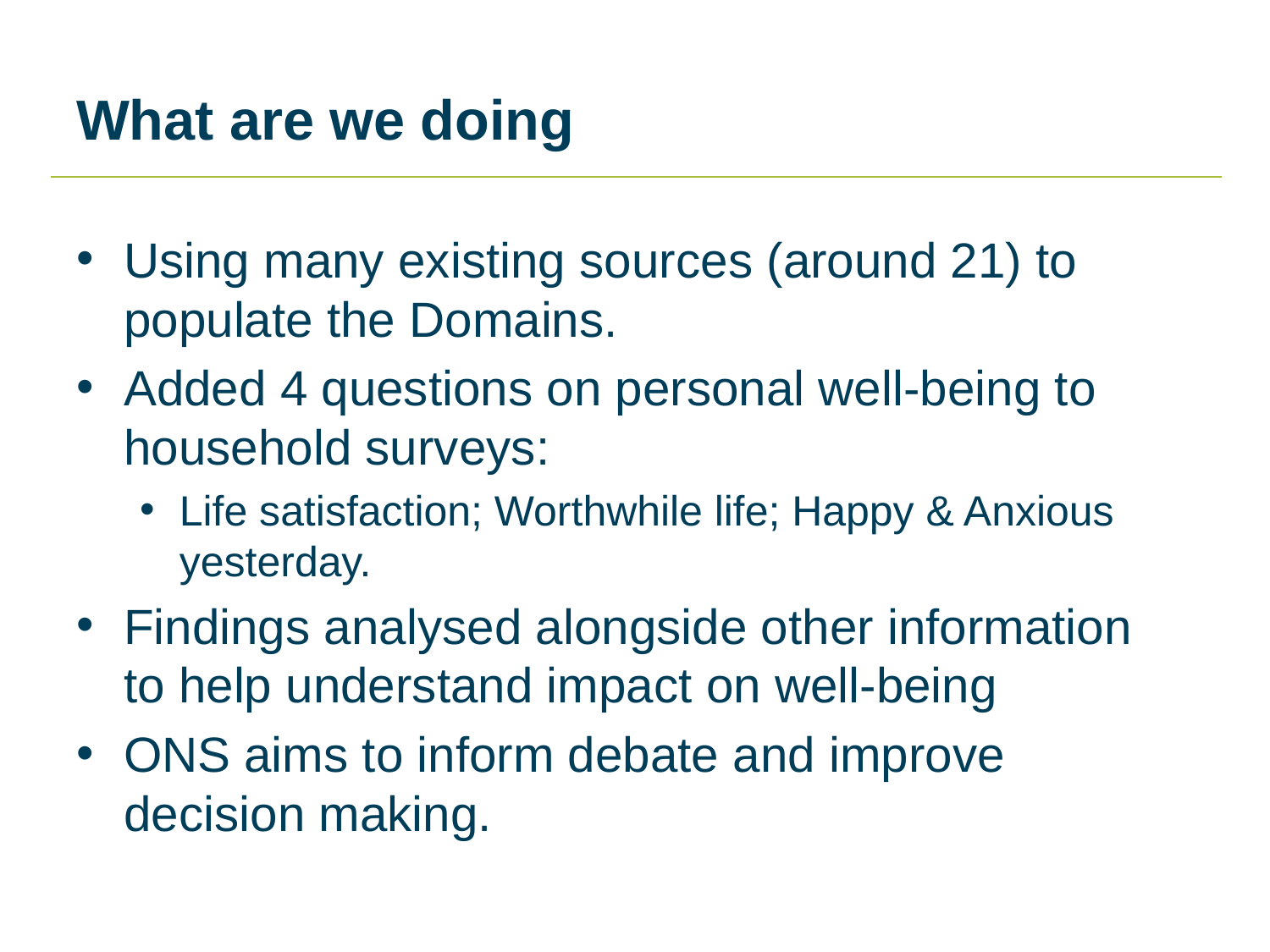

# What are we doing
Using many existing sources (around 21) to populate the Domains.
Added 4 questions on personal well-being to household surveys:
Life satisfaction; Worthwhile life; Happy & Anxious yesterday.
Findings analysed alongside other information to help understand impact on well-being
ONS aims to inform debate and improve decision making.